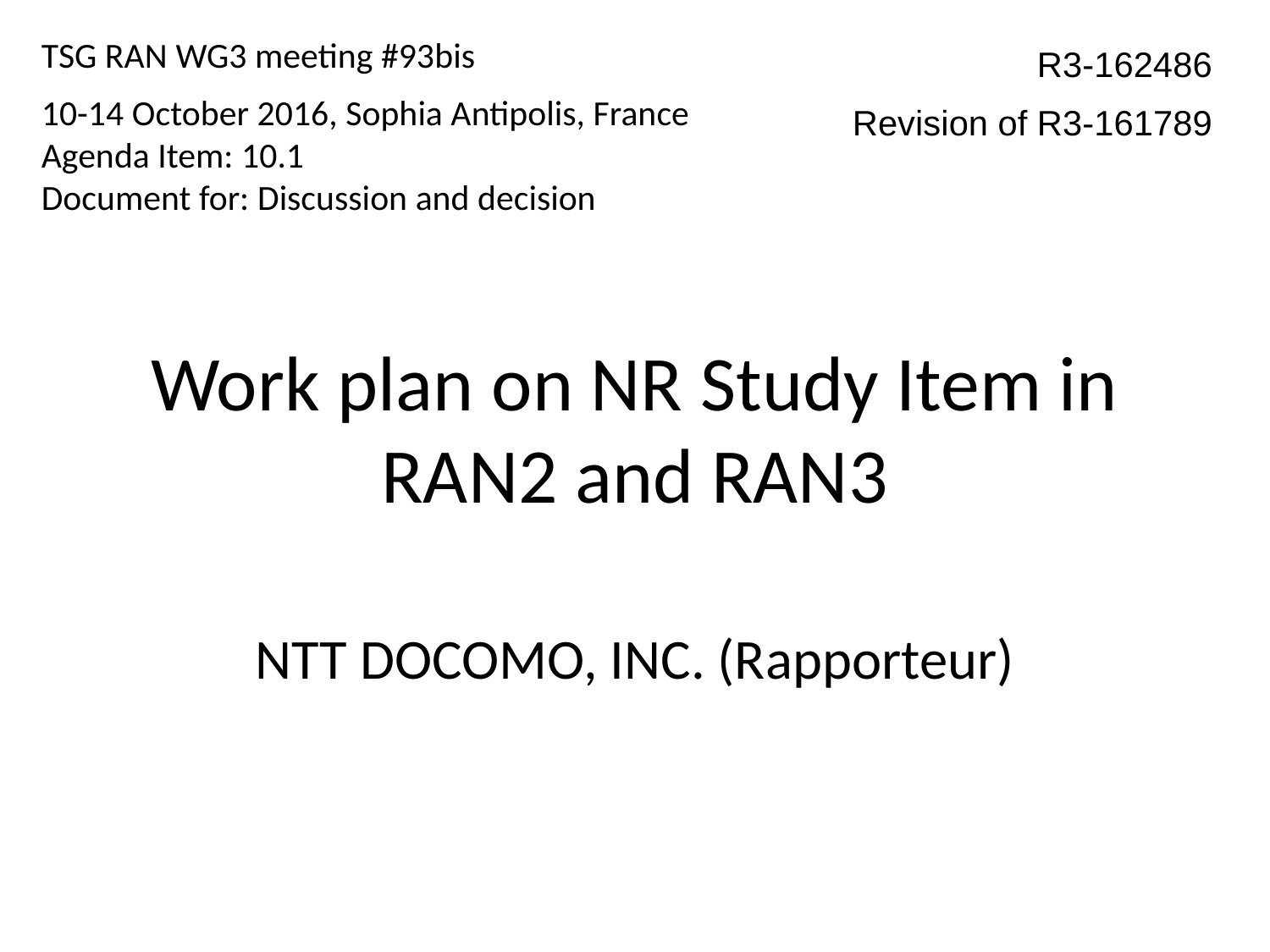

TSG RAN WG3 meeting #93bis
10-14 October 2016, Sophia Antipolis, France
Agenda Item: 10.1
Document for: Discussion and decision
R3-162486
Revision of R3-161789
# Work plan on NR Study Item in RAN2 and RAN3
NTT DOCOMO, INC. (Rapporteur)